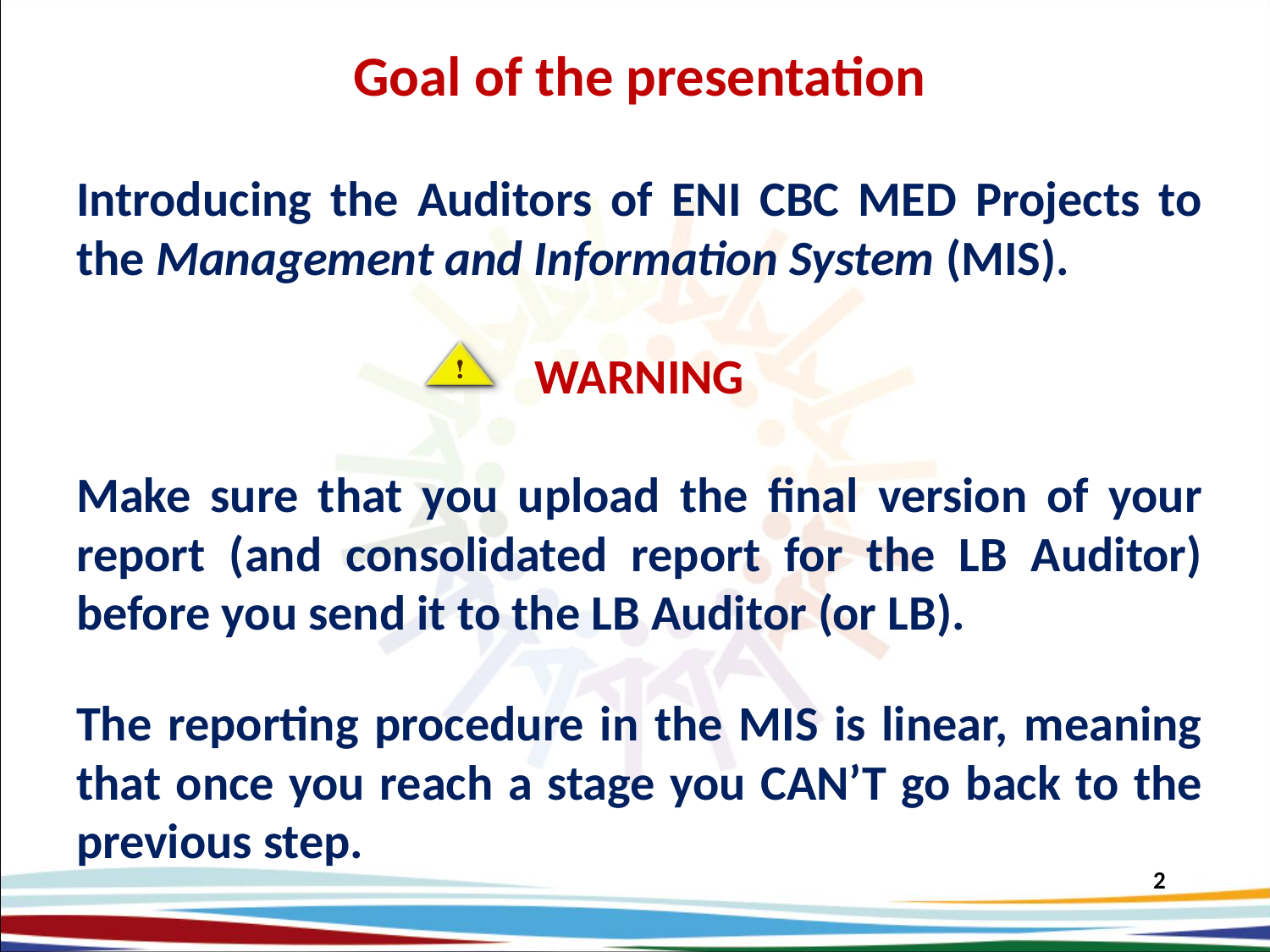

Goal of the presentation

Introducing the Auditors of ENI CBC MED Projects to the Management and Information System (MIS).

WARNING

Make sure that you upload the final version of your report (and consolidated report for the LB Auditor) before you send it to the LB Auditor (or LB).

The reporting procedure in the MIS is linear, meaning that once you reach a stage you CAN’T go back to the previous step.
!

2